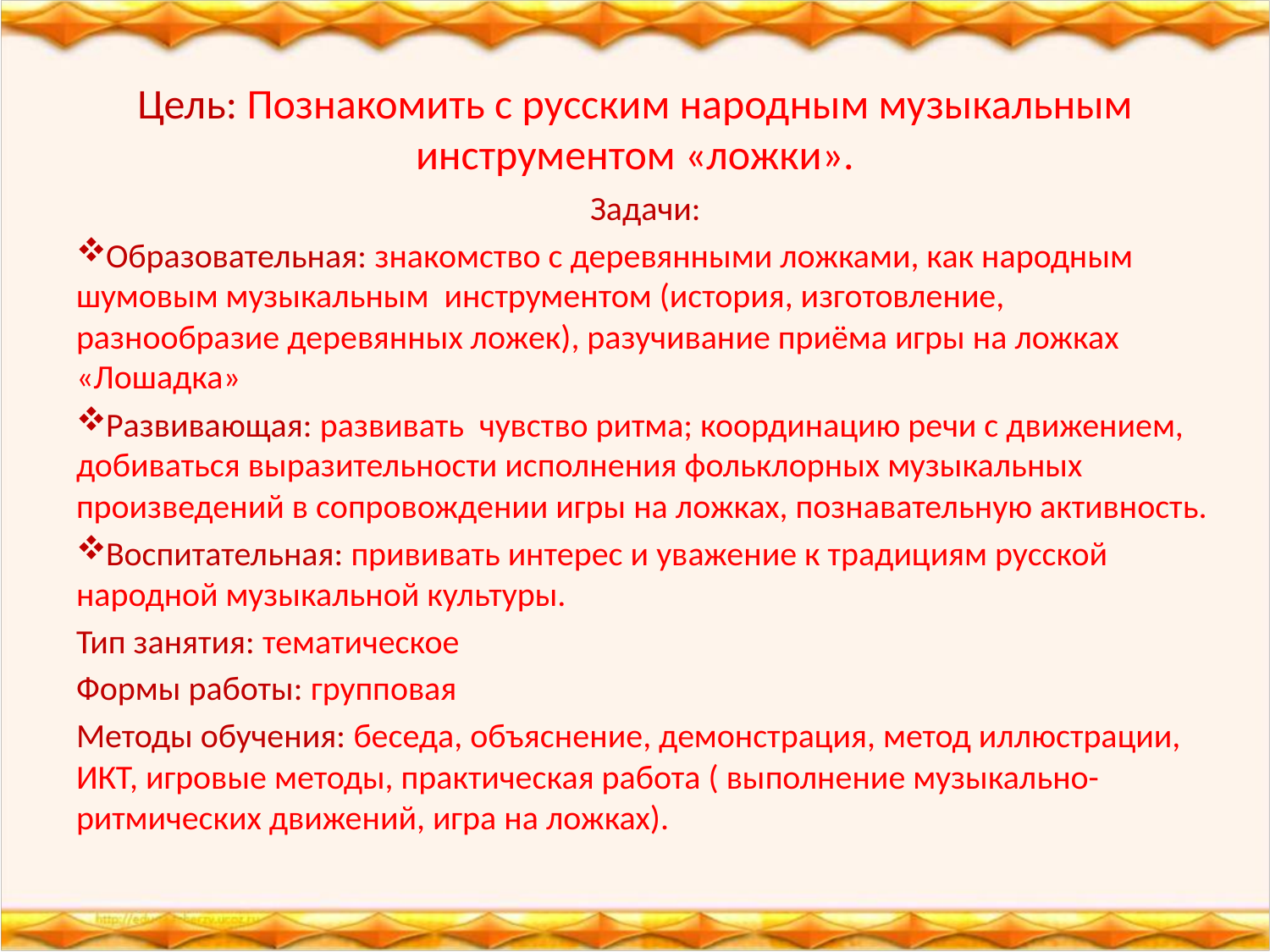

# Цель: Познакомить с русским народным музыкальным инструментом «ложки».
Задачи:
Образовательная: знакомство с деревянными ложками, как народным шумовым музыкальным  инструментом (история, изготовление, разнообразие деревянных ложек), разучивание приёма игры на ложках «Лошадка»
Развивающая: развивать  чувство ритма; координацию речи с движением, добиваться выразительности исполнения фольклорных музыкальных произведений в сопровождении игры на ложках, познавательную активность.
Воспитательная: прививать интерес и уважение к традициям русской народной музыкальной культуры.
Тип занятия: тематическое
Формы работы: групповая
Методы обучения: беседа, объяснение, демонстрация, метод иллюстрации, ИКТ, игровые методы, практическая работа ( выполнение музыкально-ритмических движений, игра на ложках).